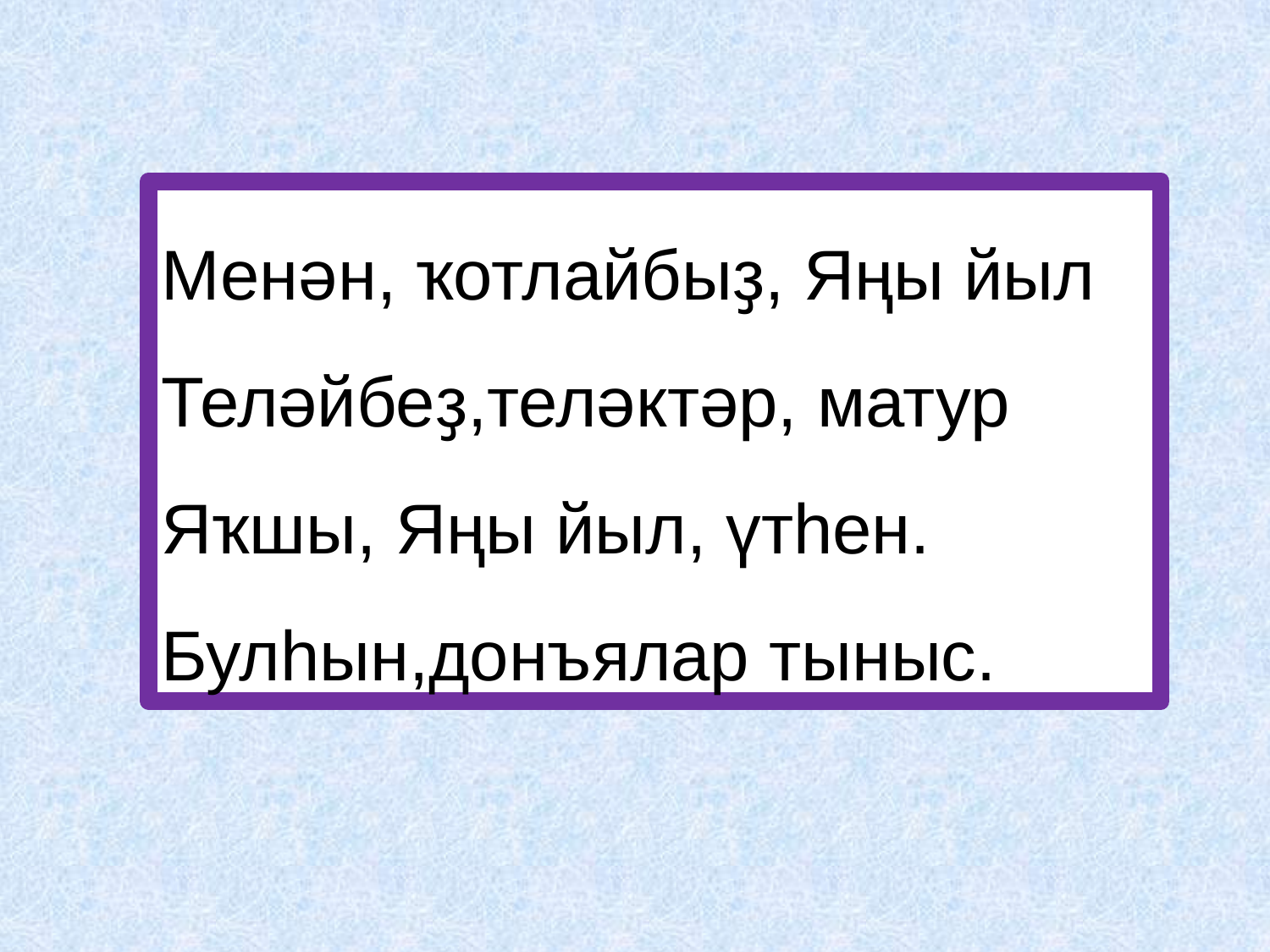

Менән, ҡотлайбыҙ, Яңы йыл
Теләйбеҙ,теләктәр, матур
Яҡшы, Яңы йыл, үтһен.
Булһын,донъялар тыныс.